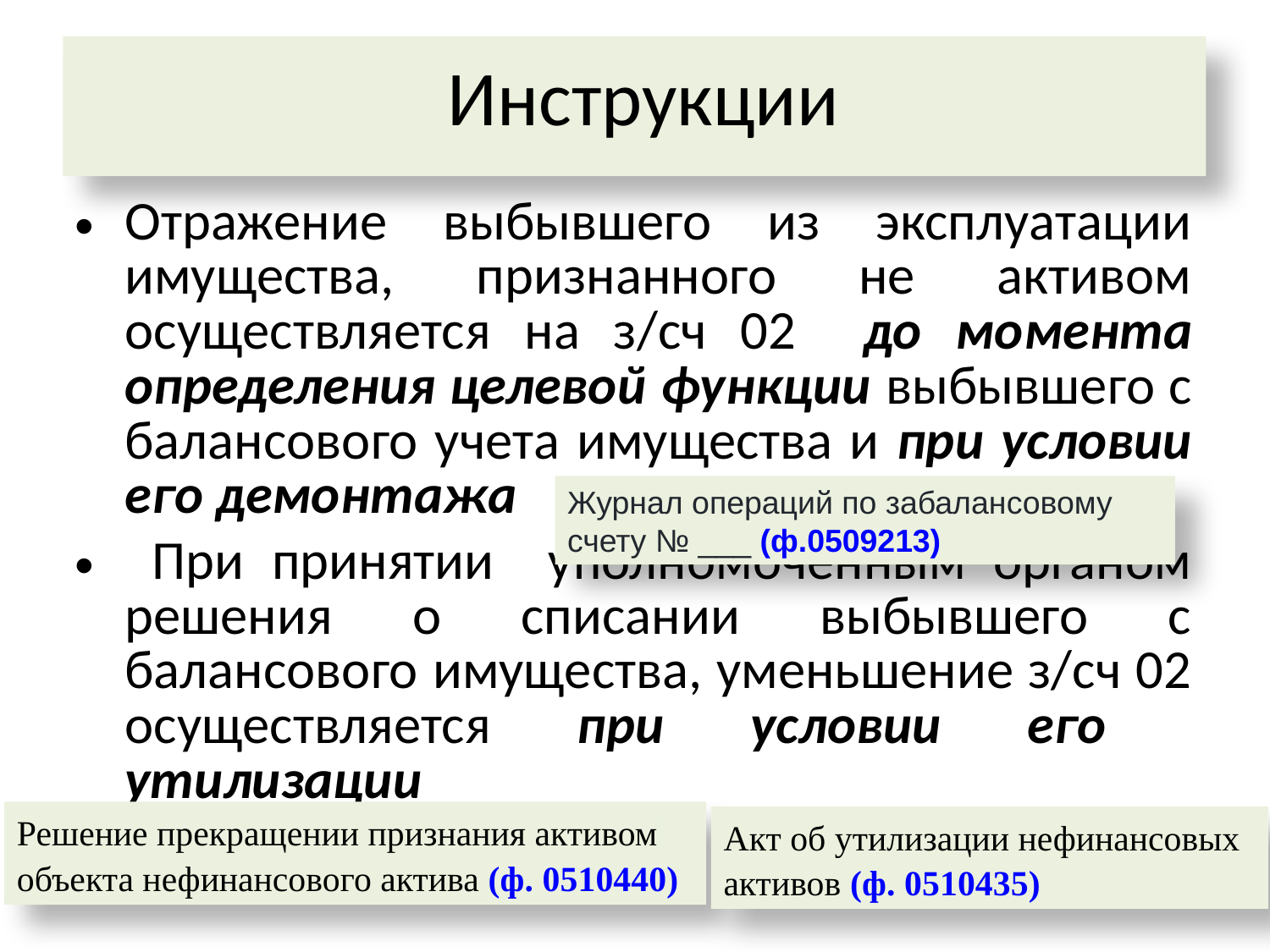

# Инструкции
Отражение выбывшего из эксплуатации имущества, признанного не активом осуществляется на з/сч 02  до момента определения целевой функции выбывшего с балансового учета имущества и при условии его демонтажа
 При принятии  уполномоченным органом решения о списании выбывшего с балансового имущества, уменьшение з/сч 02 осуществляется при условии его  утилизации
Журнал операций по забалансовому счету № ___ (ф.0509213)
Решение прекращении признания активом объекта нефинансового актива (ф. 0510440)
Акт об утилизации нефинансовых активов (ф. 0510435)